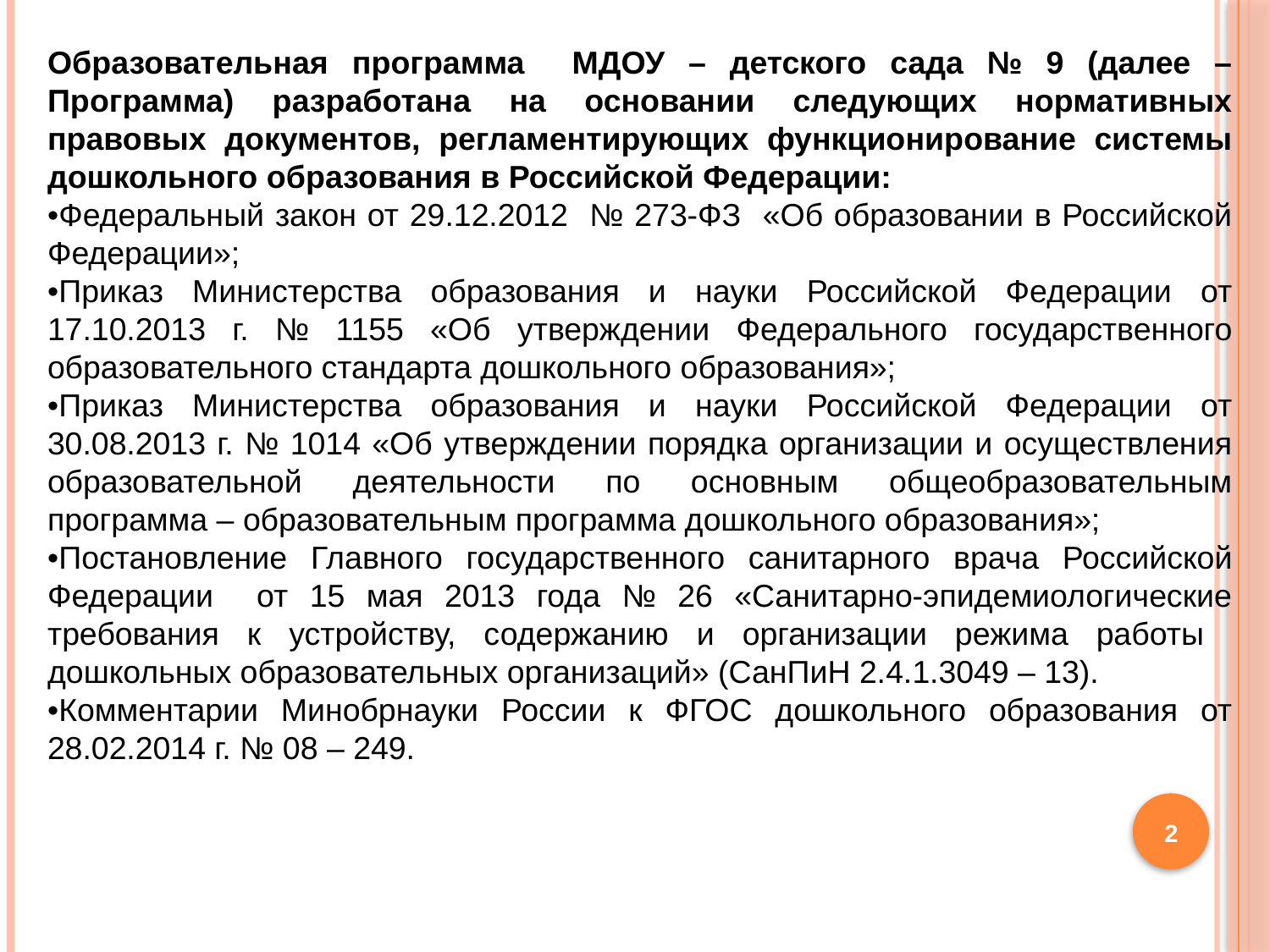

Образовательная программа  МДОУ – детского сада № 9 (далее – Программа) разработана на основании следующих нормативных правовых документов, регламентирующих функционирование системы дошкольного образования в Российской Федерации:
•Федеральный закон от 29.12.2012  № 273-ФЗ  «Об образовании в Российской Федерации»;
•Приказ Министерства образования и науки Российской Федерации от 17.10.2013 г. № 1155 «Об утверждении Федерального государственного образовательного стандарта дошкольного образования»;
•Приказ Министерства образования и науки Российской Федерации от 30.08.2013 г. № 1014 «Об утверждении порядка организации и осуществления образовательной деятельности по основным общеобразовательным программа – образовательным программа дошкольного образования»;
•Постановление Главного государственного санитарного врача Российской Федерации  от 15 мая 2013 года № 26 «Санитарно-эпидемиологические требования к устройству, содержанию и организации режима работы  дошкольных образовательных организаций» (СанПиН 2.4.1.3049 – 13).
•Комментарии Минобрнауки России к ФГОС дошкольного образования от 28.02.2014 г. № 08 – 249.

2